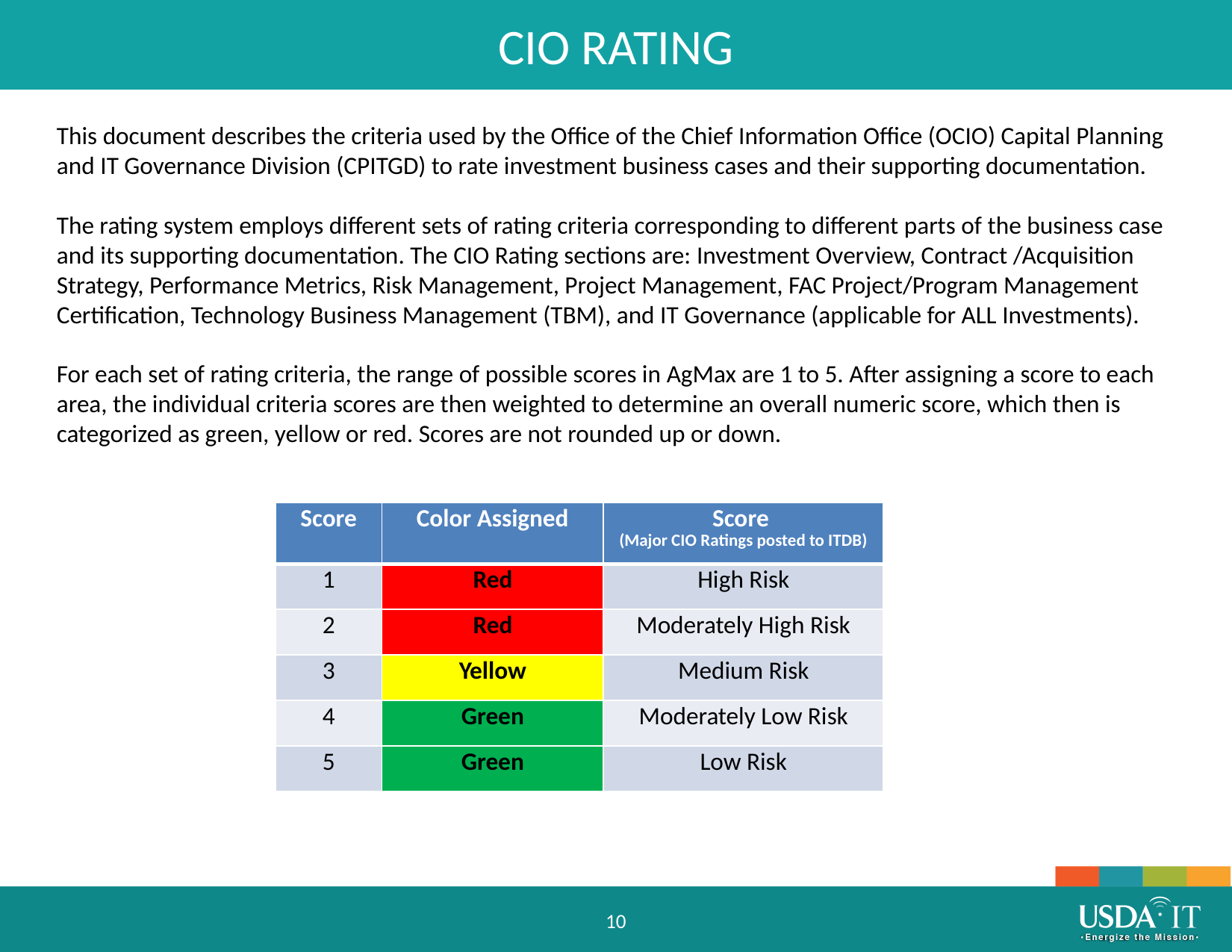

CIO RATING
This document describes the criteria used by the Office of the Chief Information Office (OCIO) Capital Planning and IT Governance Division (CPITGD) to rate investment business cases and their supporting documentation.

The rating system employs different sets of rating criteria corresponding to different parts of the business case and its supporting documentation. The CIO Rating sections are: Investment Overview, Contract /Acquisition Strategy, Performance Metrics, Risk Management, Project Management, FAC Project/Program Management Certification, Technology Business Management (TBM), and IT Governance (applicable for ALL Investments).

For each set of rating criteria, the range of possible scores in AgMax are 1 to 5. After assigning a score to each area, the individual criteria scores are then weighted to determine an overall numeric score, which then is categorized as green, yellow or red. Scores are not rounded up or down.
| Score | Color Assigned | Score (Major CIO Ratings posted to ITDB) |
| --- | --- | --- |
| 1 | Red | High Risk |
| 2 | Red | Moderately High Risk |
| 3 | Yellow | Medium Risk |
| 4 | Green | Moderately Low Risk |
| 5 | Green | Low Risk |
10